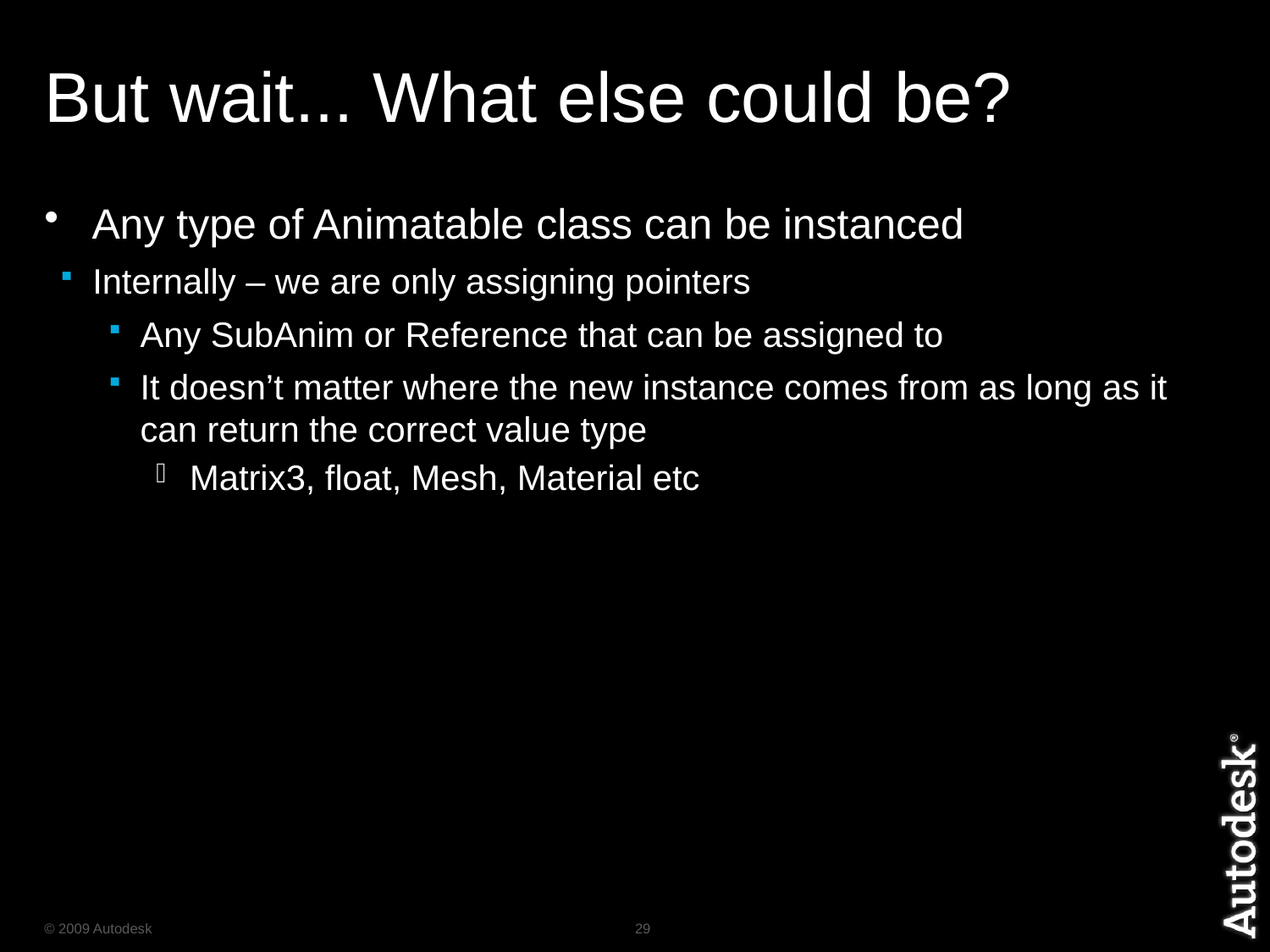

# But wait... What else could be?
Any type of Animatable class can be instanced
Internally – we are only assigning pointers
Any SubAnim or Reference that can be assigned to
It doesn’t matter where the new instance comes from as long as it can return the correct value type
 Matrix3, float, Mesh, Material etc